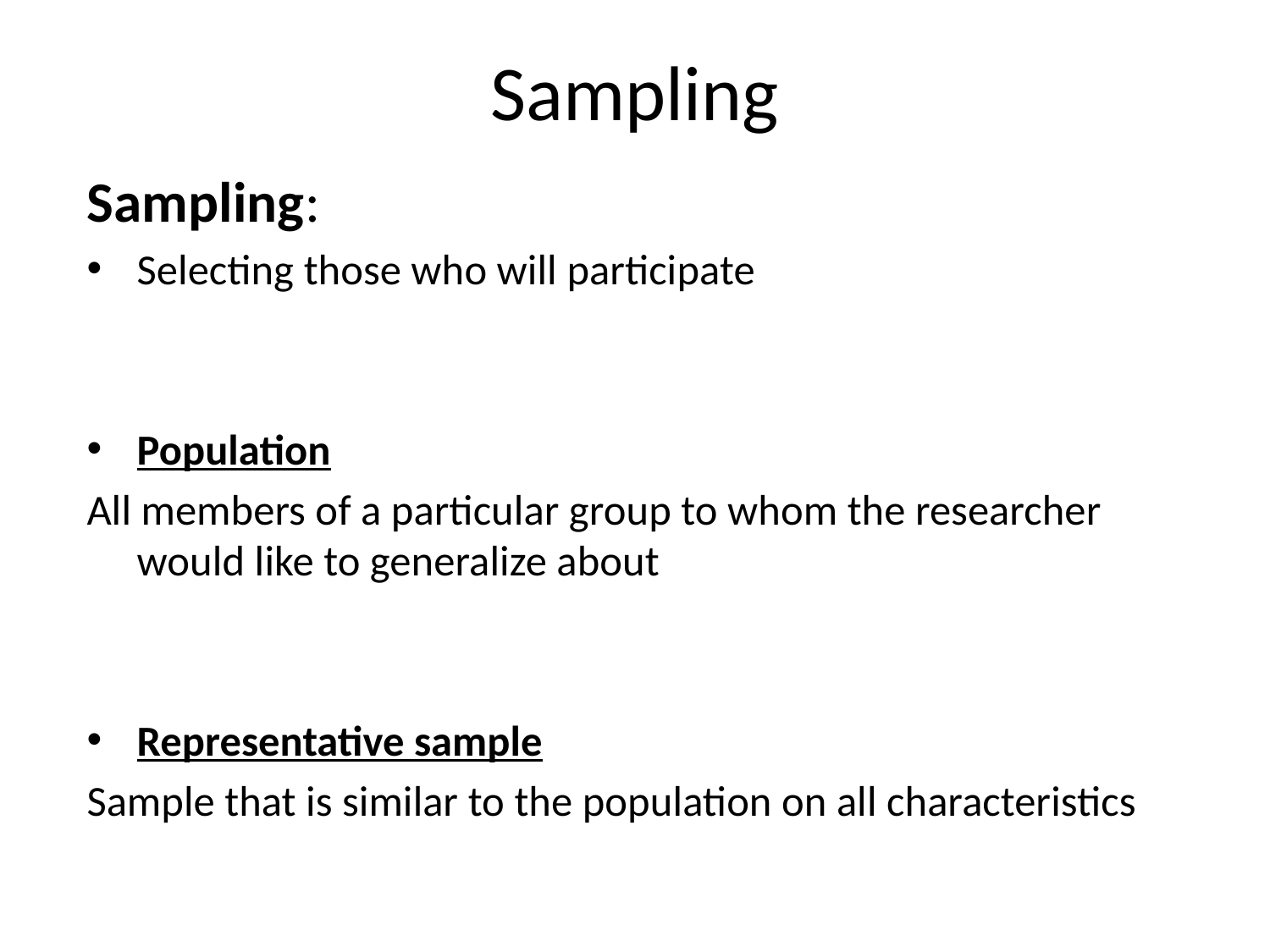

# Sampling
Sampling:
Selecting those who will participate

Population
All members of a particular group to whom the researcher would like to generalize about

Representative sample
Sample that is similar to the population on all characteristics